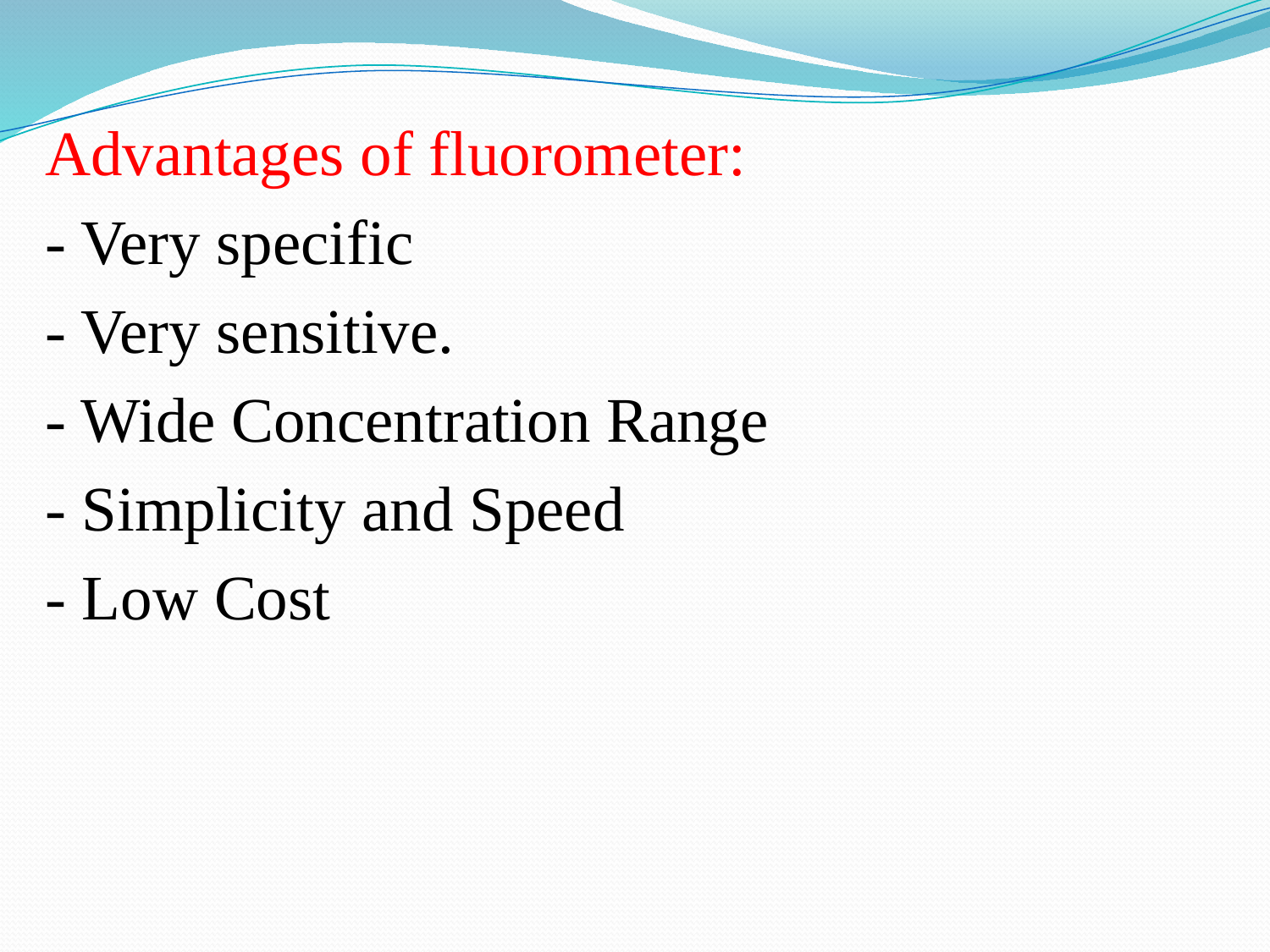

Advantages of fluorometer:
- Very specific
- Very sensitive.
- Wide Concentration Range
- Simplicity and Speed
- Low Cost